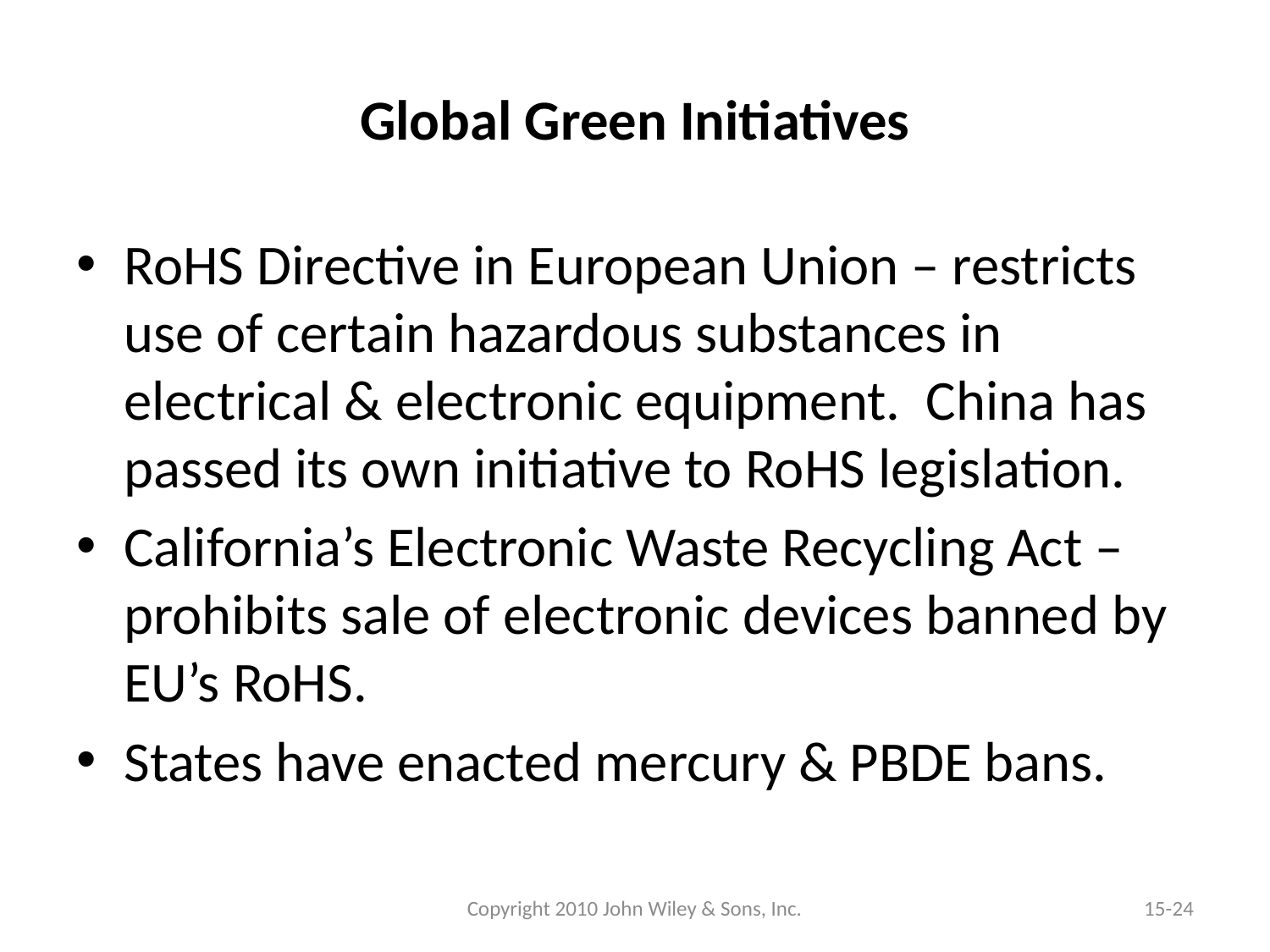

# Global Green Initiatives
RoHS Directive in European Union – restricts use of certain hazardous substances in electrical & electronic equipment.  China has passed its own initiative to RoHS legislation.
California’s Electronic Waste Recycling Act – prohibits sale of electronic devices banned by EU’s RoHS.
States have enacted mercury & PBDE bans.
Copyright 2010 John Wiley & Sons, Inc.
15-24